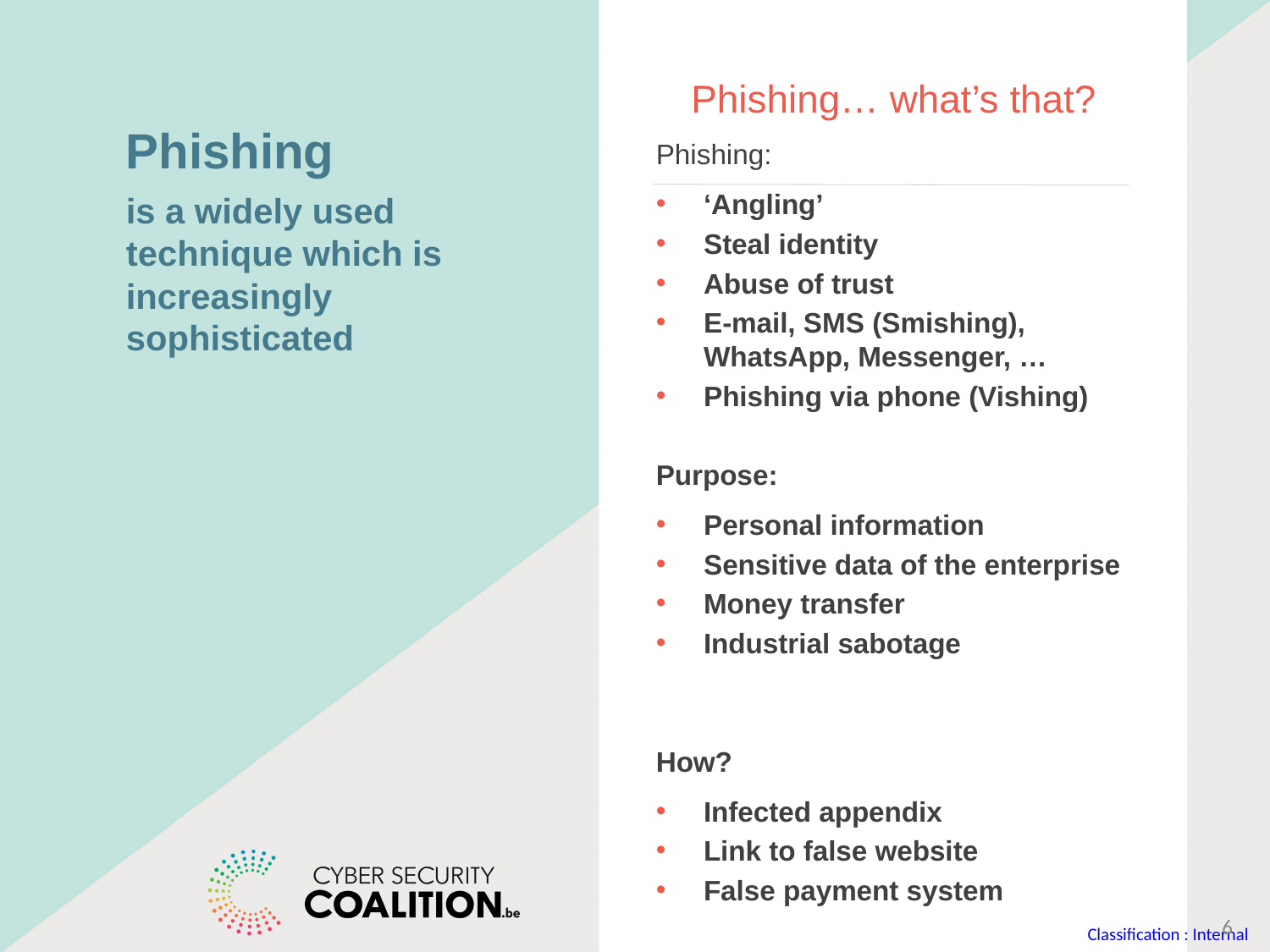

# Phishing… what’s that?
Phishing
is a widely used technique which is increasingly sophisticated
Phishing:
‘Angling’
Steal identity
Abuse of trust
E-mail, SMS (Smishing), WhatsApp, Messenger, …
Phishing via phone (Vishing)

Purpose:
Personal information
Sensitive data of the enterprise
Money transfer
Industrial sabotage

How?
Infected appendix
Link to false website
False payment system

6